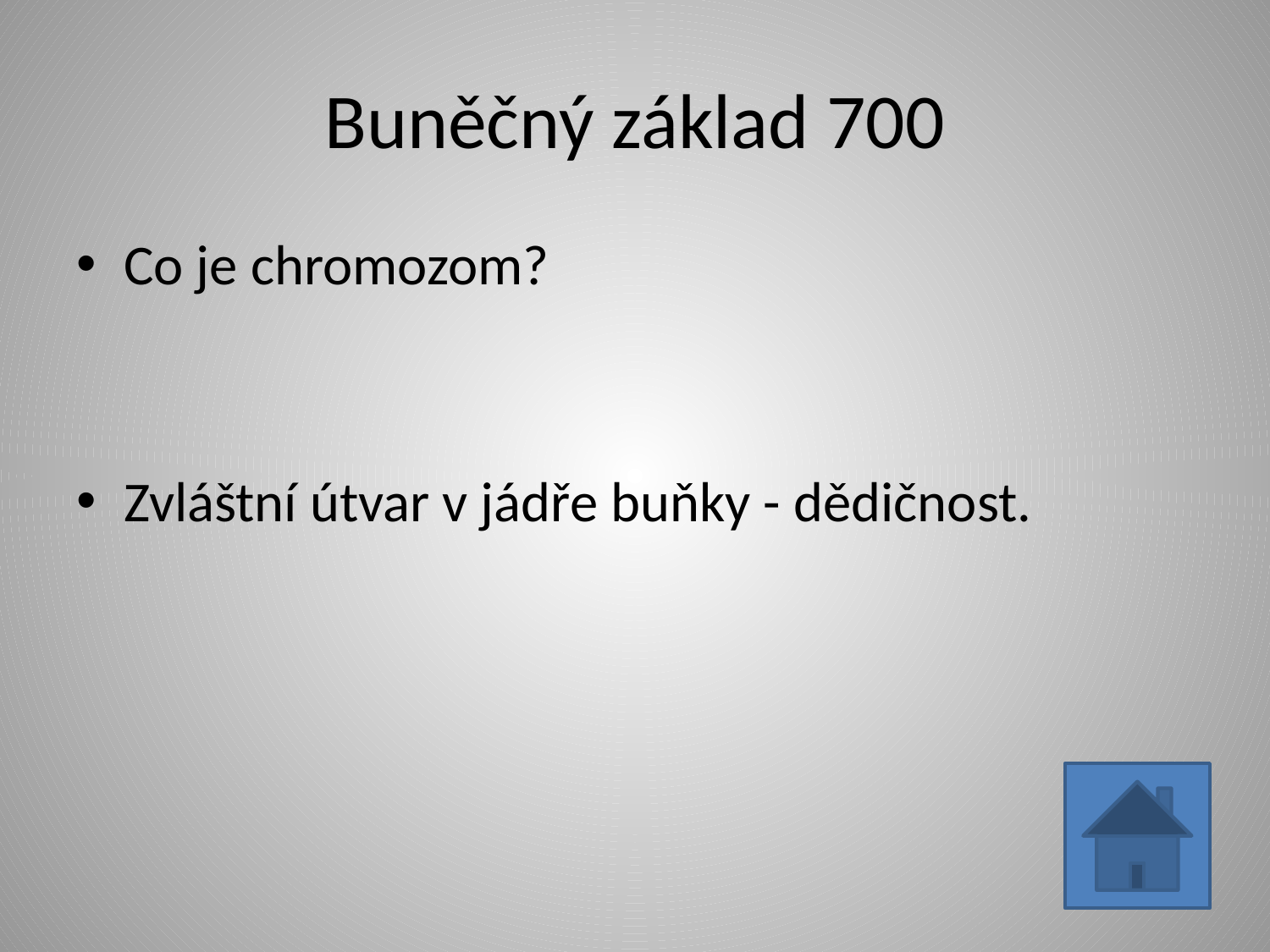

# Buněčný základ 700
Co je chromozom?

Zvláštní útvar v jádře buňky - dědičnost.